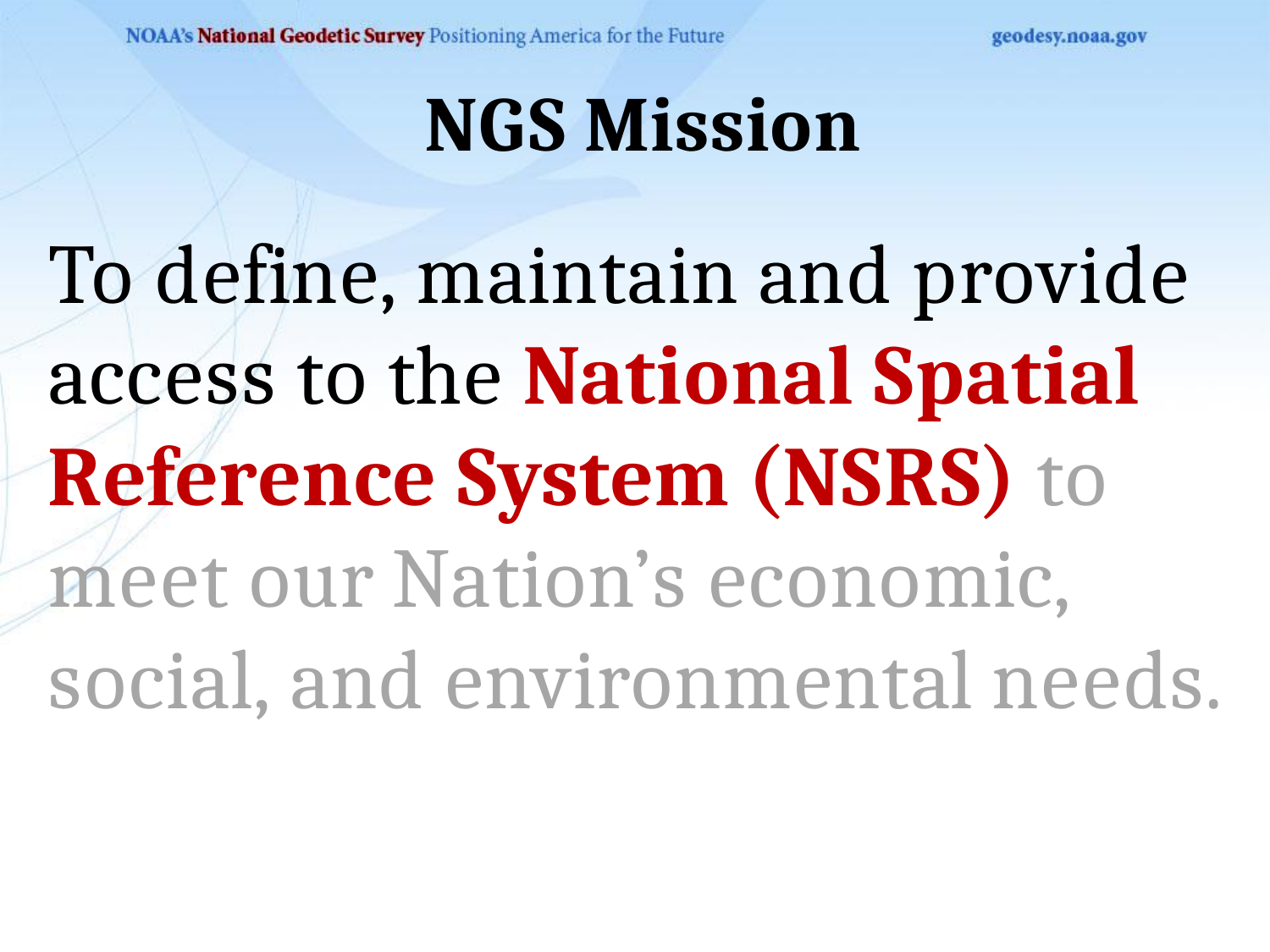

# NGS Mission
To define, maintain and provide access to the National Spatial Reference System (NSRS) to meet our Nation’s economic, social, and environmental needs.